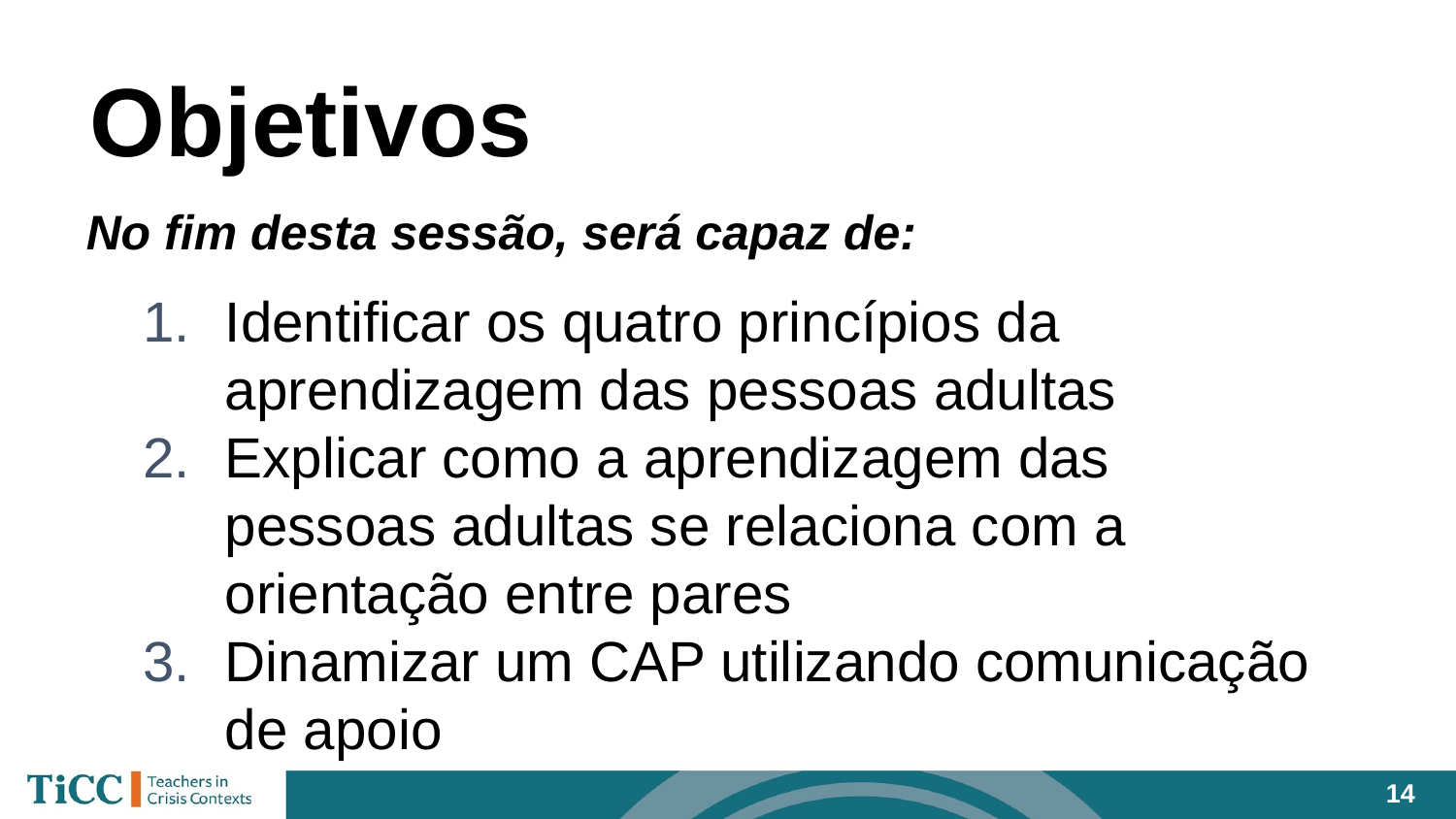

# Objetivos
No fim desta sessão, será capaz de:
Identificar os quatro princípios da aprendizagem das pessoas adultas
Explicar como a aprendizagem das pessoas adultas se relaciona com a orientação entre pares
Dinamizar um CAP utilizando comunicação de apoio
14